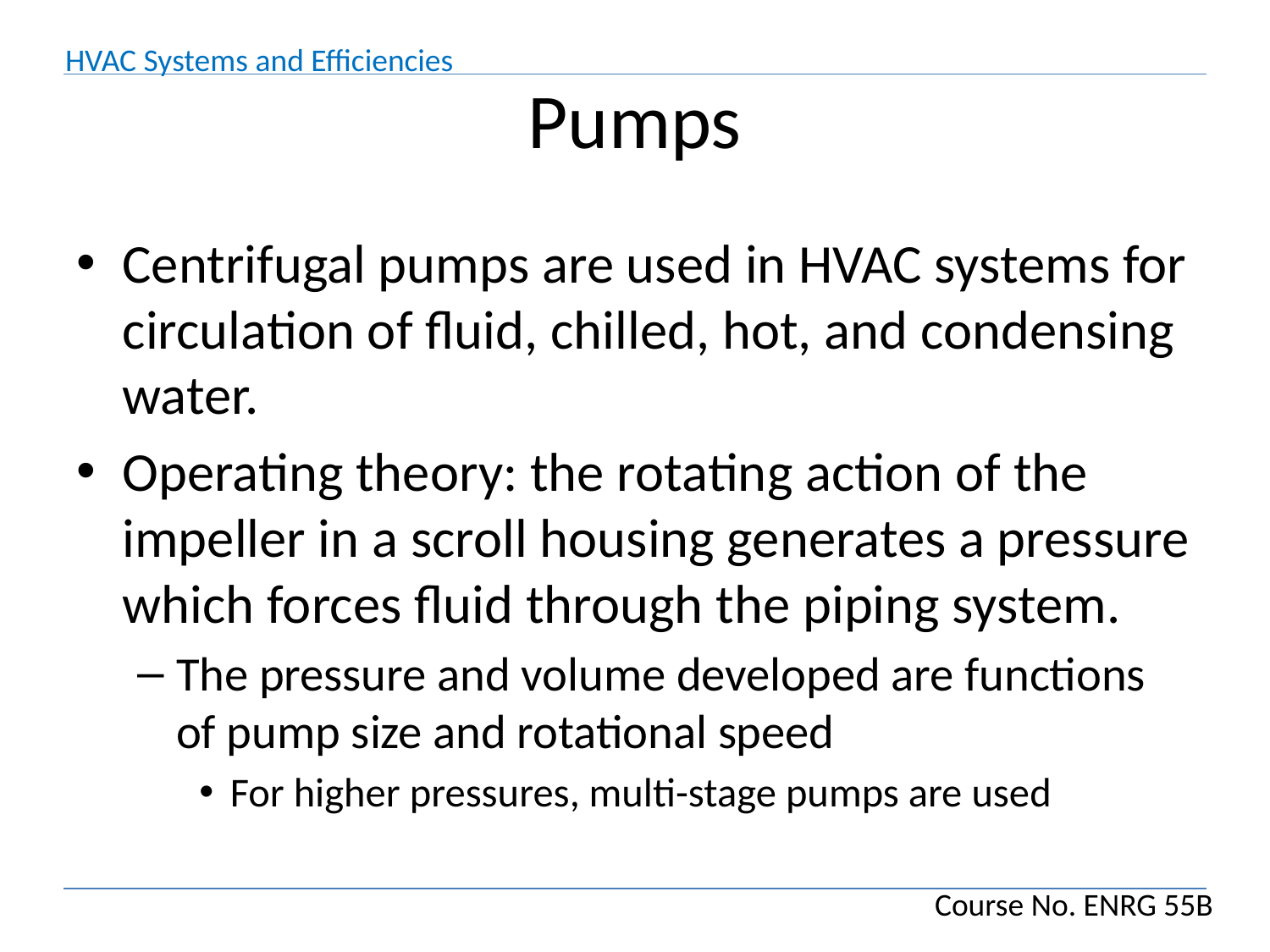

# Pumps
Centrifugal pumps are used in HVAC systems for circulation of fluid, chilled, hot, and condensing water.
Operating theory: the rotating action of the impeller in a scroll housing generates a pressure which forces fluid through the piping system.
The pressure and volume developed are functions of pump size and rotational speed
For higher pressures, multi-stage pumps are used